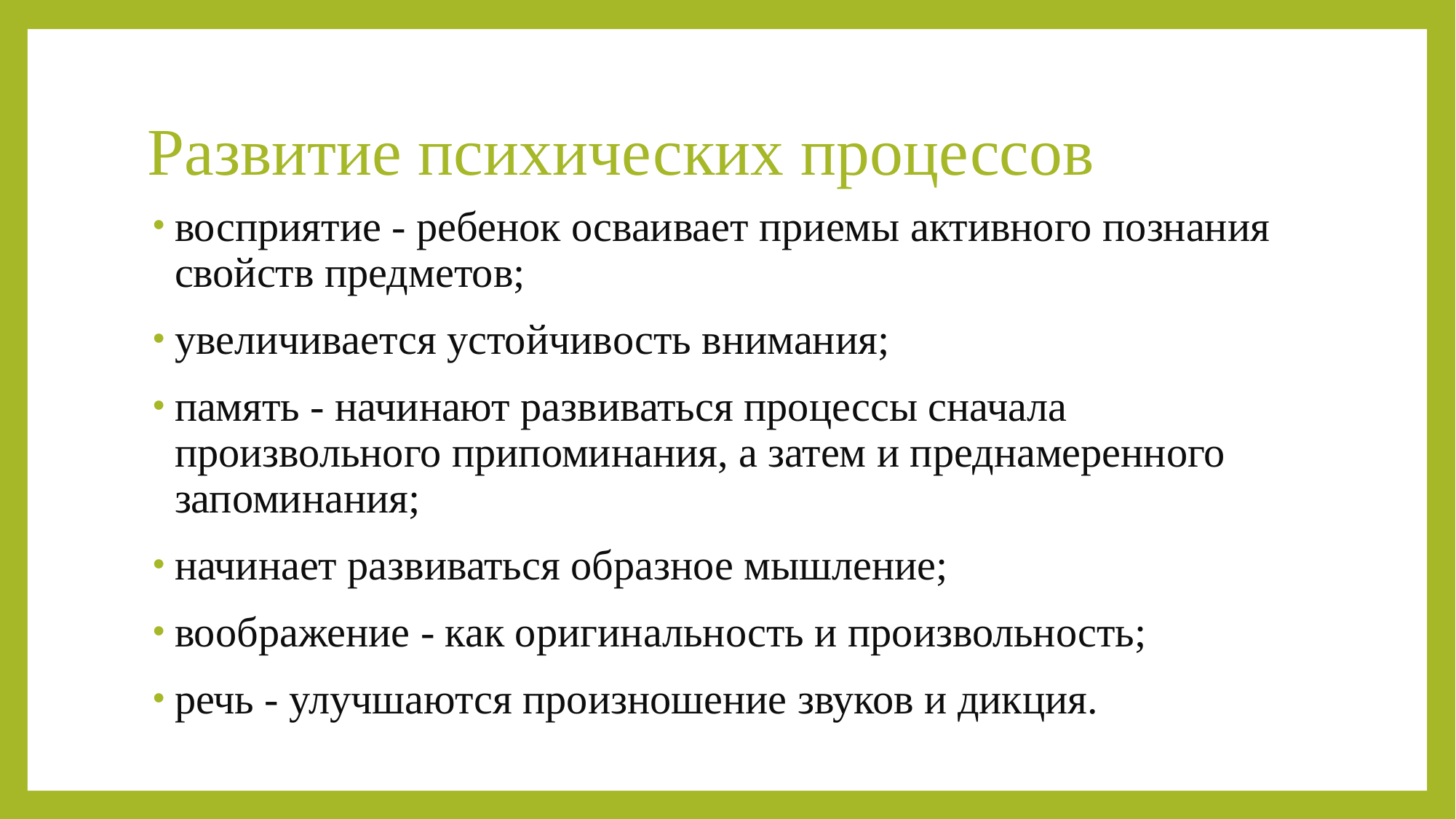

# Развитие психических процессов
восприятие - ребенок осваивает приемы активного познания свойств предметов;
увеличивается устойчивость внимания;
память - начинают развиваться процессы сначала произвольного припоминания, а затем и преднамеренного запоминания;
начинает развиваться образное мышление;
воображение - как оригинальность и произвольность;
речь - улучшаются произно­шение звуков и дикция.